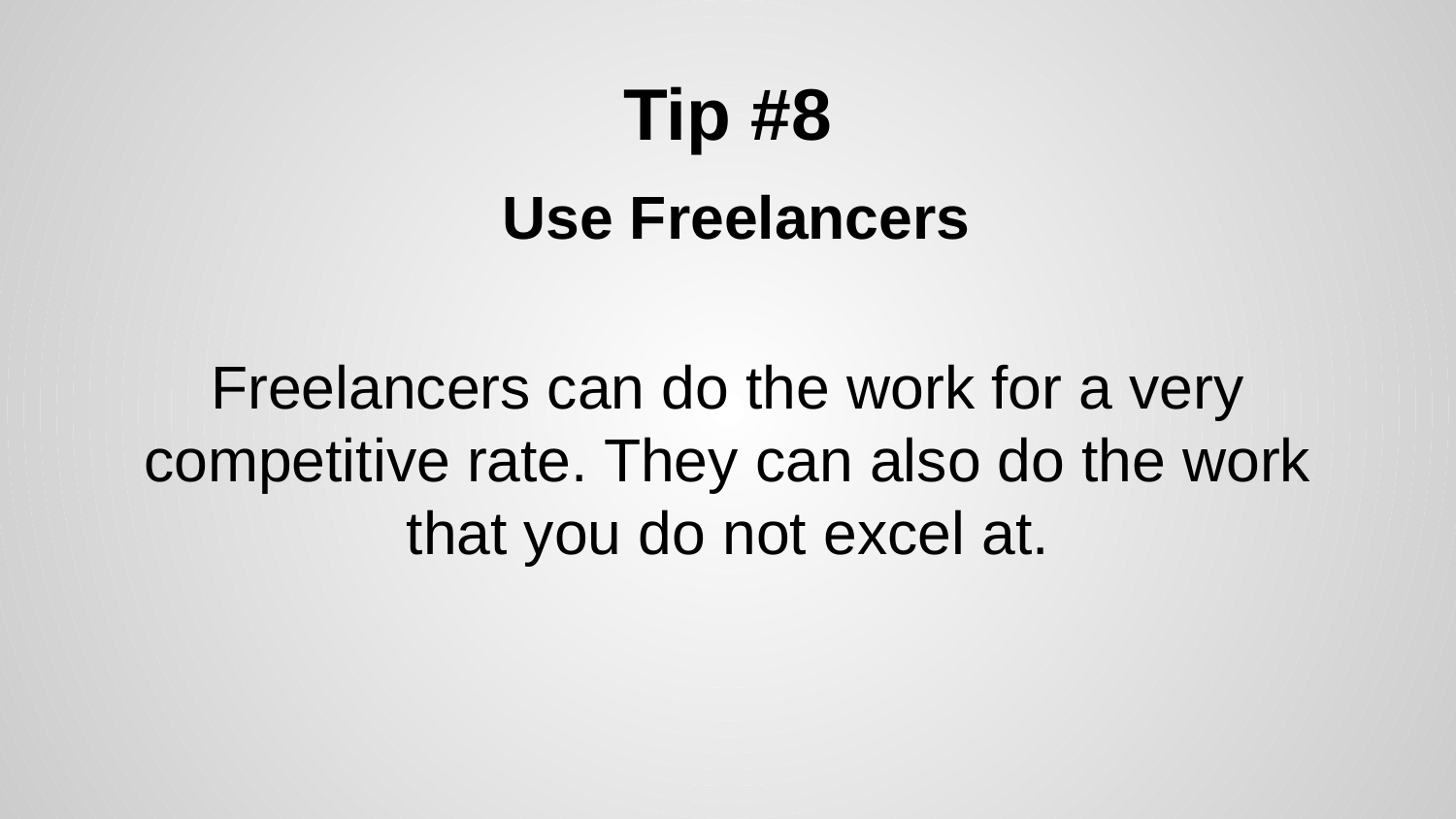

# Tip #8

 Use Freelancers

Freelancers can do the work for a very competitive rate. They can also do the work that you do not excel at.